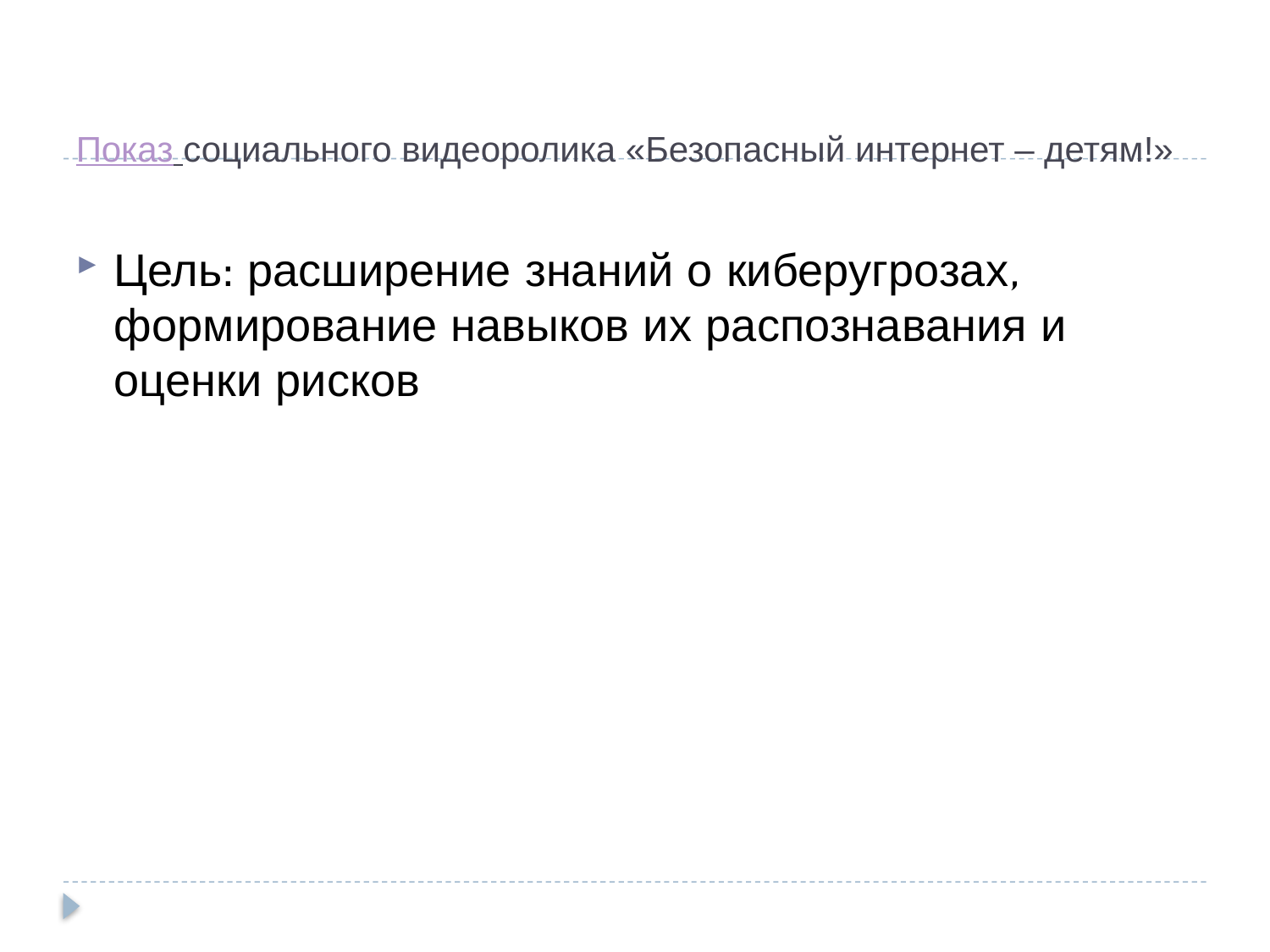

# Показ социального видеоролика «Безопасный интернет – детям!»

Цель: расширение знаний о киберугрозах, формирование навыков их распознавания и оценки рисков